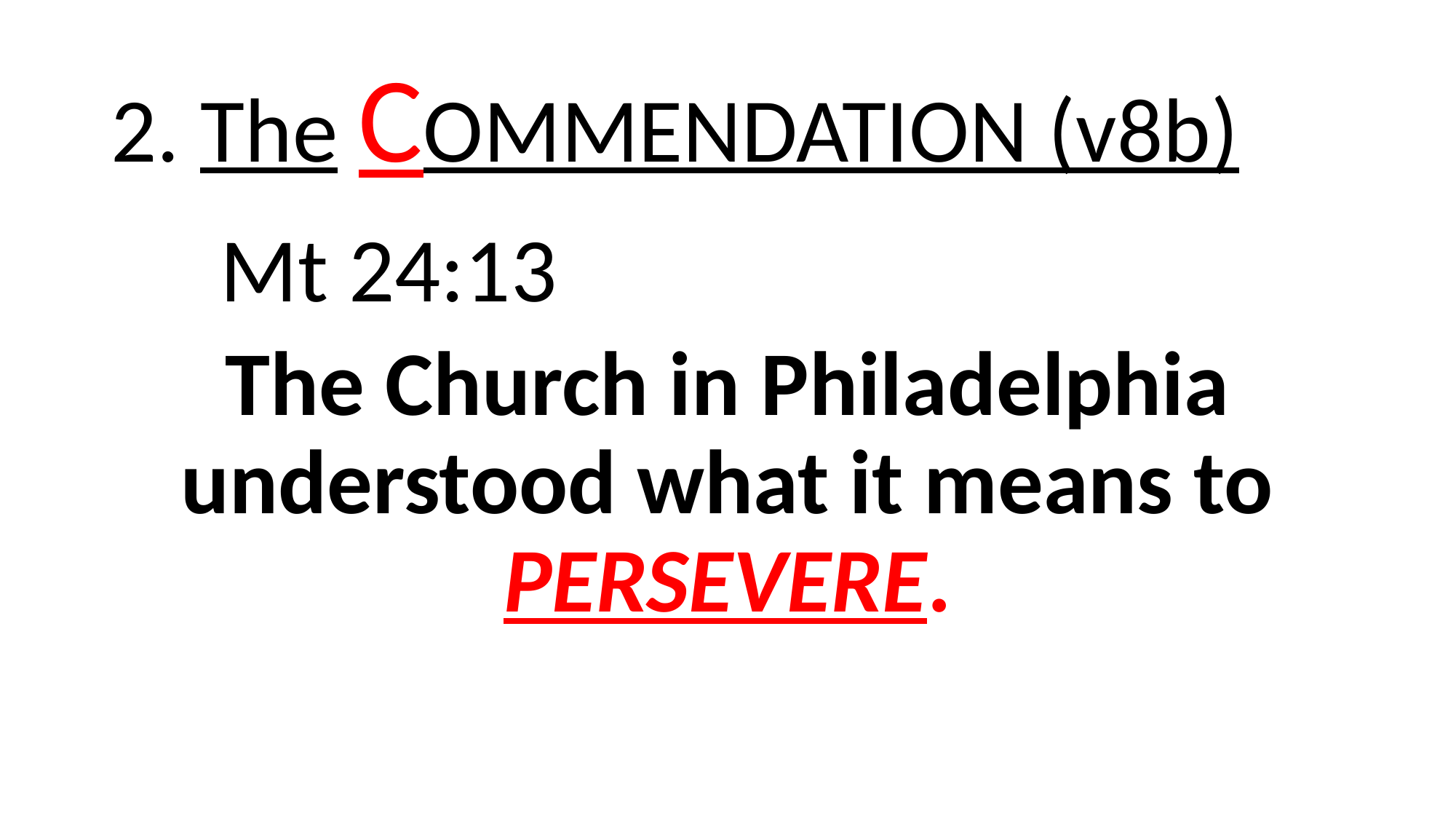

# 2. The COMMENDATION (v8b)
	Mt 24:13
The Church in Philadelphia understood what it means to PERSEVERE.